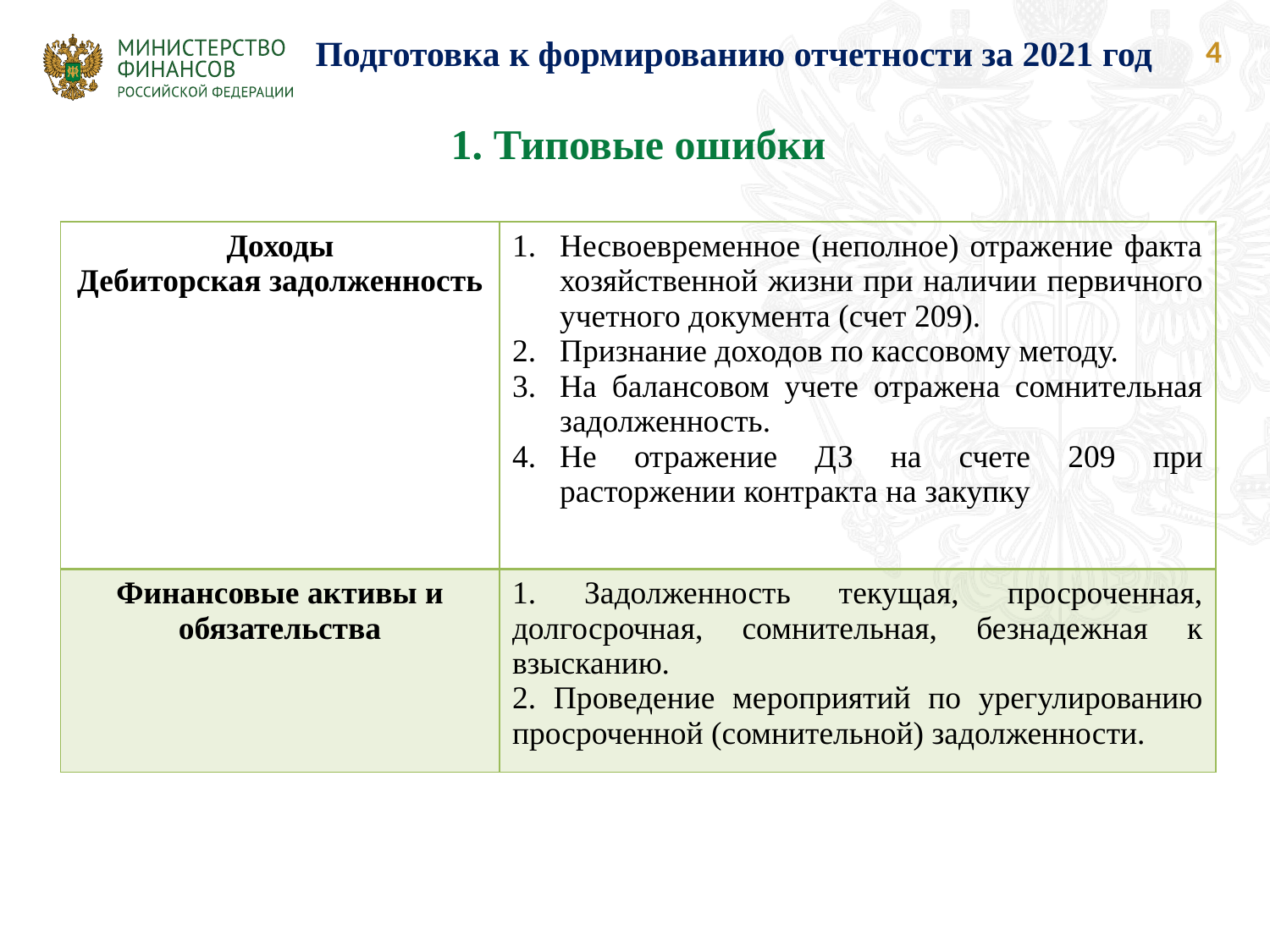

Подготовка к формированию отчетности за 2021 год
 4
1. Типовые ошибки
| Доходы Дебиторская задолженность | Несвоевременное (неполное) отражение факта хозяйственной жизни при наличии первичного учетного документа (счет 209). Признание доходов по кассовому методу. На балансовом учете отражена сомнительная задолженность. Не отражение ДЗ на счете 209 при расторжении контракта на закупку |
| --- | --- |
| Финансовые активы и обязательства | 1. Задолженность текущая, просроченная, долгосрочная, сомнительная, безнадежная к взысканию. 2. Проведение мероприятий по урегулированию просроченной (сомнительной) задолженности. |